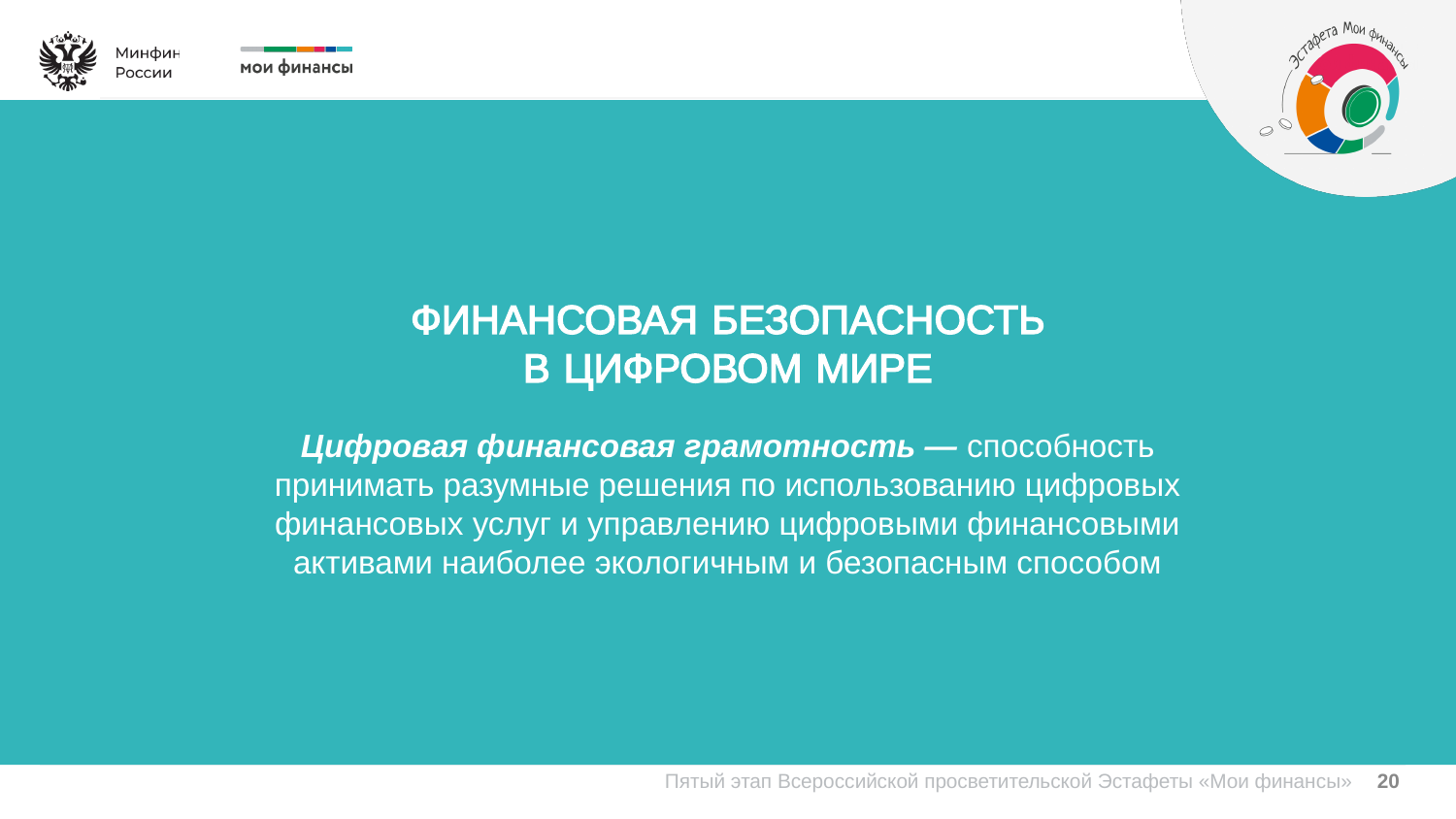

ФИНАНСОВАЯ БЕЗОПАСНОСТЬ
В ЦИФРОВОМ МИРЕ
Цифровая финансовая грамотность — способность принимать разумные решения по использованию цифровых финансовых услуг и управлению цифровыми финансовыми активами наиболее экологичным и безопасным способом
20